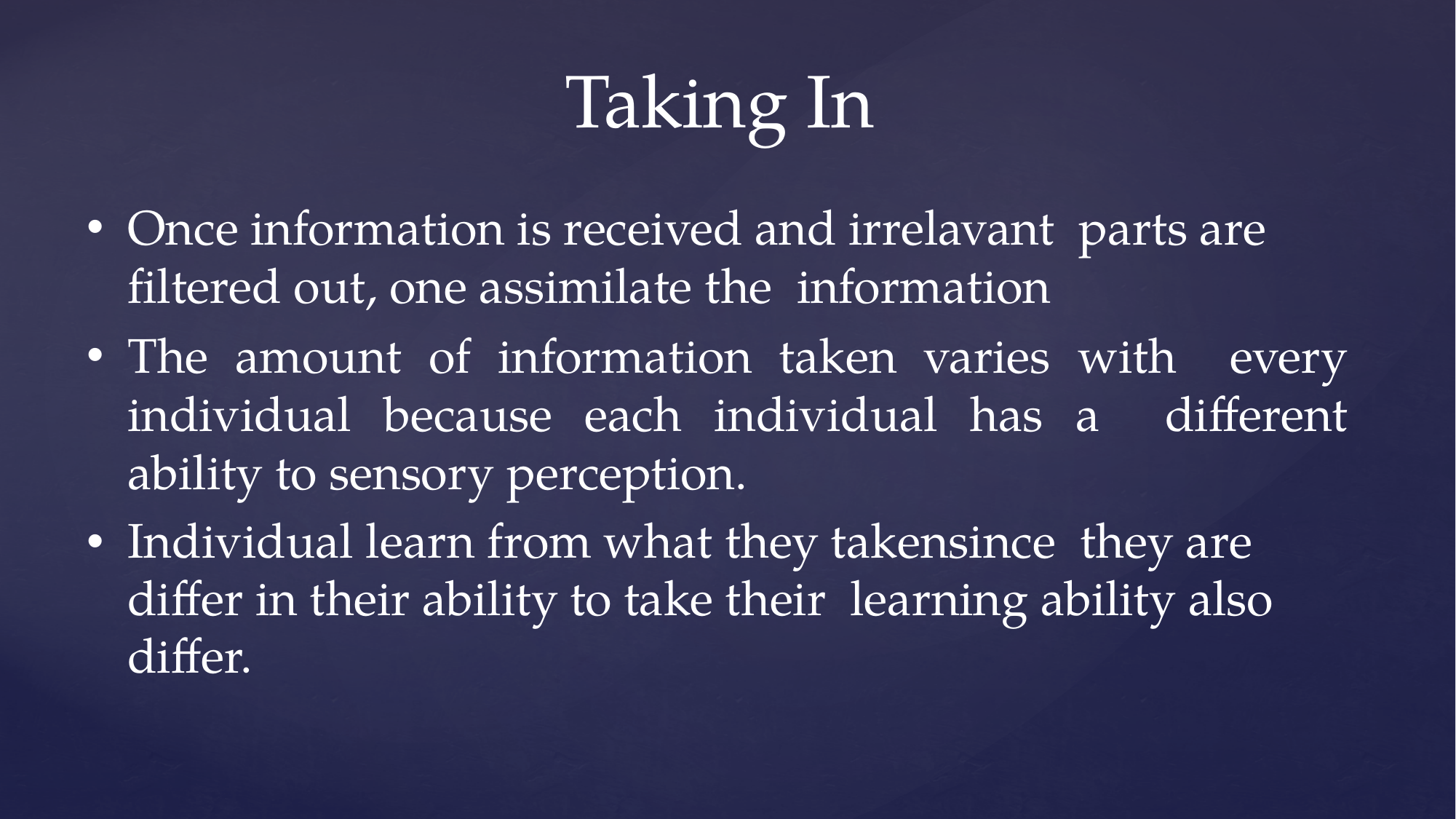

# Taking In
Once information is received and irrelavant  parts are filtered out, one assimilate the  information
The amount of information taken varies with  every individual because each individual has a  different ability to sensory perception.
Individual learn from what they takensince  they are differ in their ability to take their  learning ability also differ.